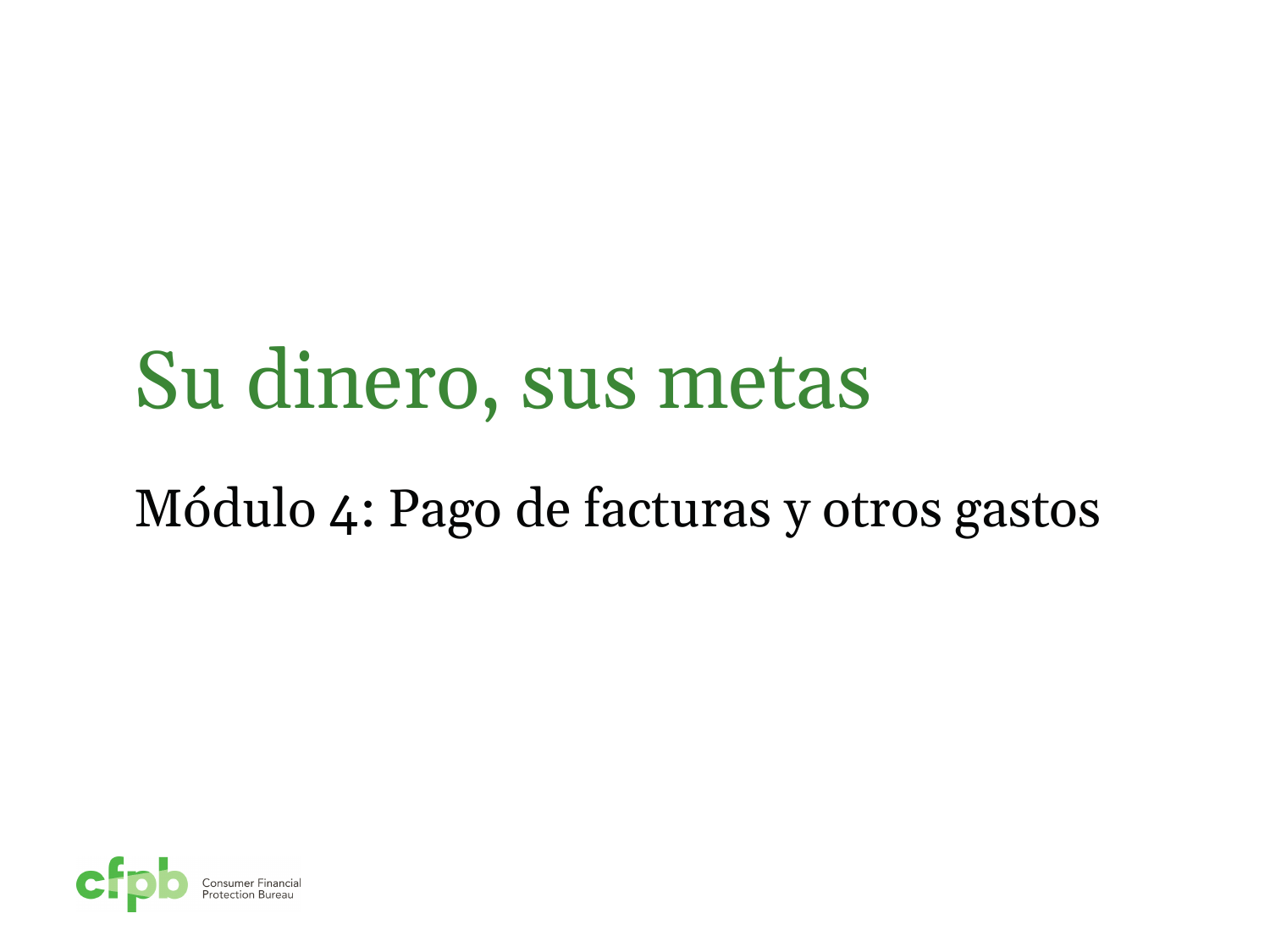

# Su dinero, sus metas
Módulo 4: Pago de facturas y otros gastos